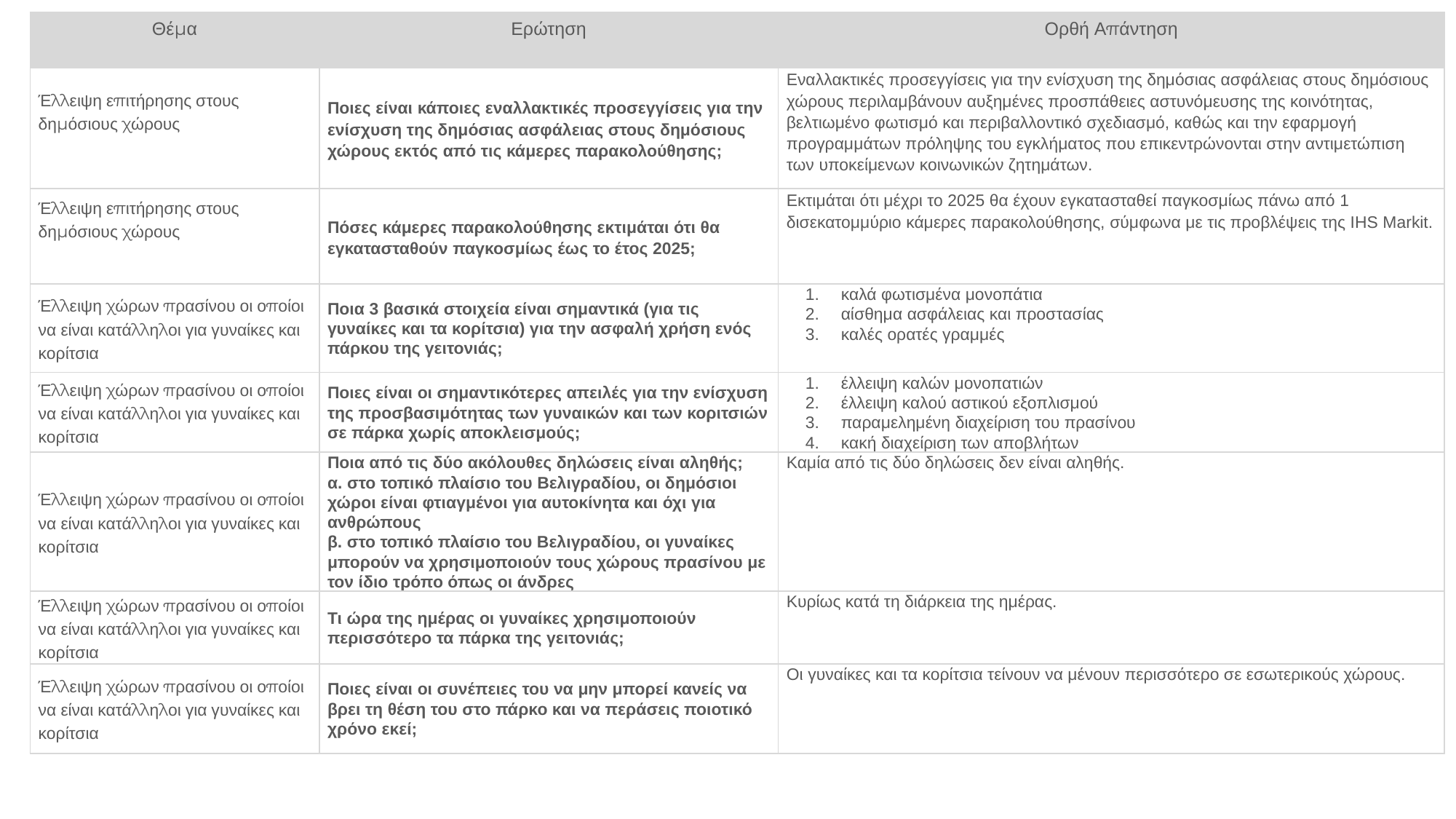

| Θέμα | Ερώτηση | Ορθή Απάντηση |
| --- | --- | --- |
| Έλλειψη επιτήρησης στους δημόσιους χώρους | Ποιες είναι κάποιες εναλλακτικές προσεγγίσεις για την ενίσχυση της δημόσιας ασφάλειας στους δημόσιους χώρους εκτός από τις κάμερες παρακολούθησης; | Εναλλακτικές προσεγγίσεις για την ενίσχυση της δημόσιας ασφάλειας στους δημόσιους χώρους περιλαμβάνουν αυξημένες προσπάθειες αστυνόμευσης της κοινότητας, βελτιωμένο φωτισμό και περιβαλλοντικό σχεδιασμό, καθώς και την εφαρμογή προγραμμάτων πρόληψης του εγκλήματος που επικεντρώνονται στην αντιμετώπιση των υποκείμενων κοινωνικών ζητημάτων. |
| Έλλειψη επιτήρησης στους δημόσιους χώρους | Πόσες κάμερες παρακολούθησης εκτιμάται ότι θα εγκατασταθούν παγκοσμίως έως το έτος 2025; | Εκτιμάται ότι μέχρι το 2025 θα έχουν εγκατασταθεί παγκοσμίως πάνω από 1 δισεκατομμύριο κάμερες παρακολούθησης, σύμφωνα με τις προβλέψεις της IHS Markit. |
| Έλλειψη χώρων πρασίνου οι οποίοι να είναι κατάλληλοι για γυναίκες και κορίτσια | Ποια 3 βασικά στοιχεία είναι σημαντικά (για τις γυναίκες και τα κορίτσια) για την ασφαλή χρήση ενός πάρκου της γειτονιάς; | καλά φωτισμένα μονοπάτια αίσθημα ασφάλειας και προστασίας καλές ορατές γραμμές |
| Έλλειψη χώρων πρασίνου οι οποίοι να είναι κατάλληλοι για γυναίκες και κορίτσια | Ποιες είναι οι σημαντικότερες απειλές για την ενίσχυση της προσβασιμότητας των γυναικών και των κοριτσιών σε πάρκα χωρίς αποκλεισμούς; | έλλειψη καλών μονοπατιών έλλειψη καλού αστικού εξοπλισμού παραμελημένη διαχείριση του πρασίνου κακή διαχείριση των αποβλήτων |
| Έλλειψη χώρων πρασίνου οι οποίοι να είναι κατάλληλοι για γυναίκες και κορίτσια | Ποια από τις δύο ακόλουθες δηλώσεις είναι αληθής; α. στο τοπικό πλαίσιο του Βελιγραδίου, οι δημόσιοι χώροι είναι φτιαγμένοι για αυτοκίνητα και όχι για ανθρώπους β. στο τοπικό πλαίσιο του Βελιγραδίου, οι γυναίκες μπορούν να χρησιμοποιούν τους χώρους πρασίνου με τον ίδιο τρόπο όπως οι άνδρες | Καμία από τις δύο δηλώσεις δεν είναι αληθής. |
| Έλλειψη χώρων πρασίνου οι οποίοι να είναι κατάλληλοι για γυναίκες και κορίτσια | Τι ώρα της ημέρας οι γυναίκες χρησιμοποιούν περισσότερο τα πάρκα της γειτονιάς; | Κυρίως κατά τη διάρκεια της ημέρας. |
| Έλλειψη χώρων πρασίνου οι οποίοι να είναι κατάλληλοι για γυναίκες και κορίτσια | Ποιες είναι οι συνέπειες του να μην μπορεί κανείς να βρει τη θέση του στο πάρκο και να περάσεις ποιοτικό χρόνο εκεί; | Οι γυναίκες και τα κορίτσια τείνουν να μένουν περισσότερο σε εσωτερικούς χώρους. |